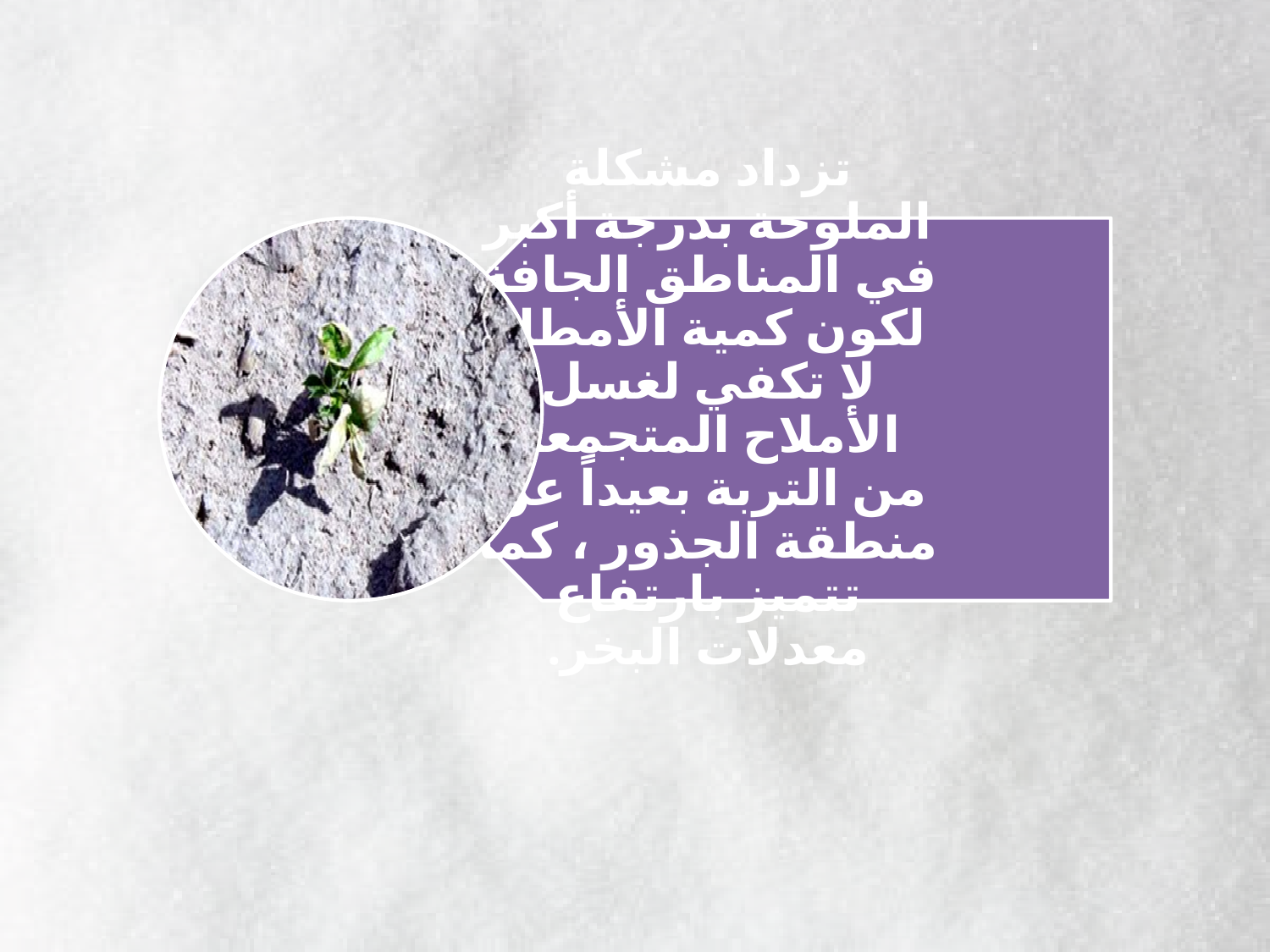

#
تزداد مشكلة الملوحة بدرجة أكبر في المناطق الجافة لكون كمية الأمطار لا تكفي لغسل الأملاح المتجمعة من التربة بعيداً عن منطقة الجذور ، كما تتميز بارتفاع معدلات البخر.